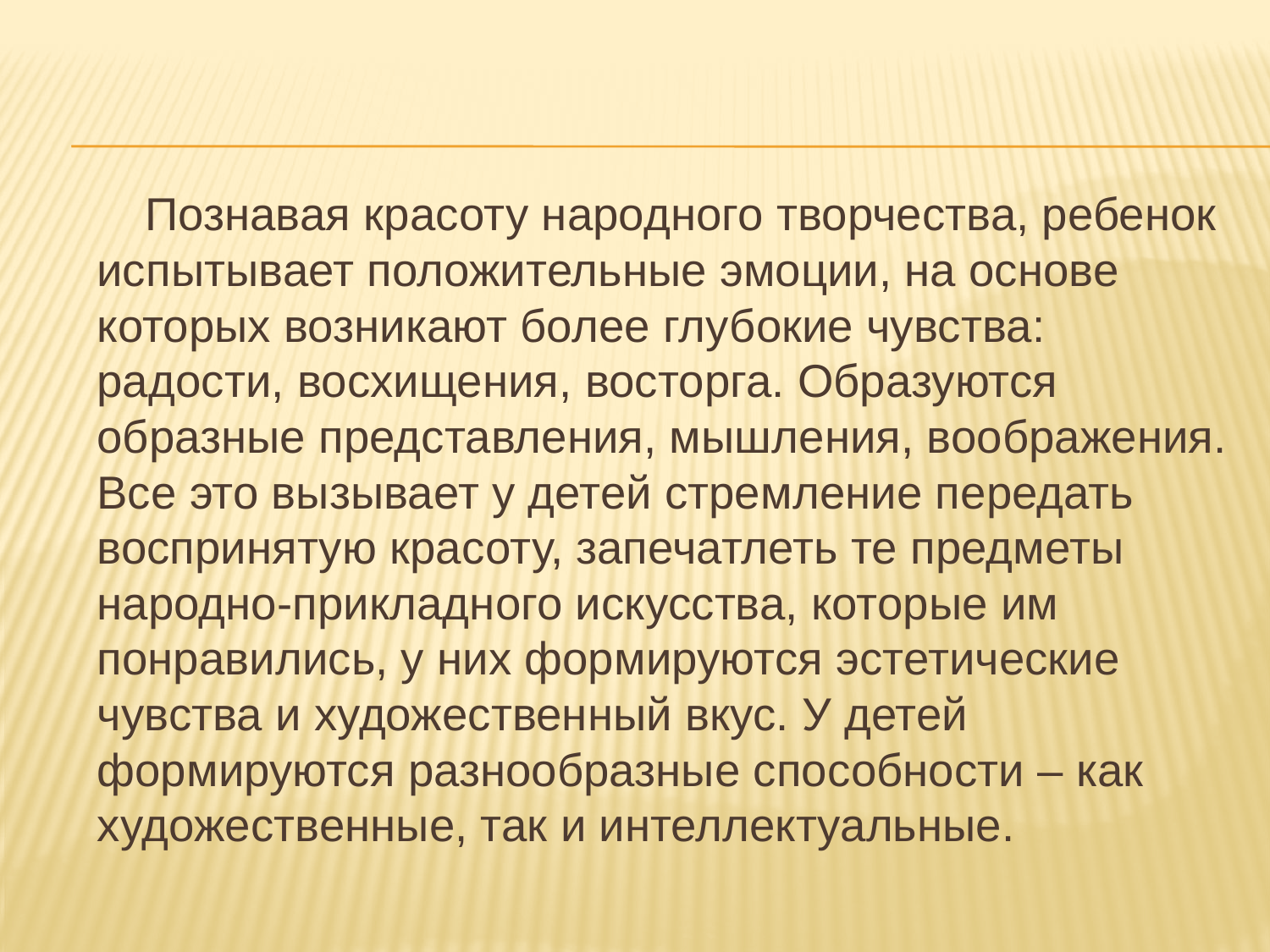

Познавая красоту народного творчества, ребенок испытывает положительные эмоции, на основе которых возникают более глубокие чувства: радости, восхищения, восторга. Образуются образные представления, мышления, воображения. Все это вызывает у детей стремление передать воспринятую красоту, запечатлеть те предметы народно-прикладного искусства, которые им понравились, у них формируются эстетические чувства и художественный вкус. У детей формируются разнообразные способности – как художественные, так и интеллектуальные.